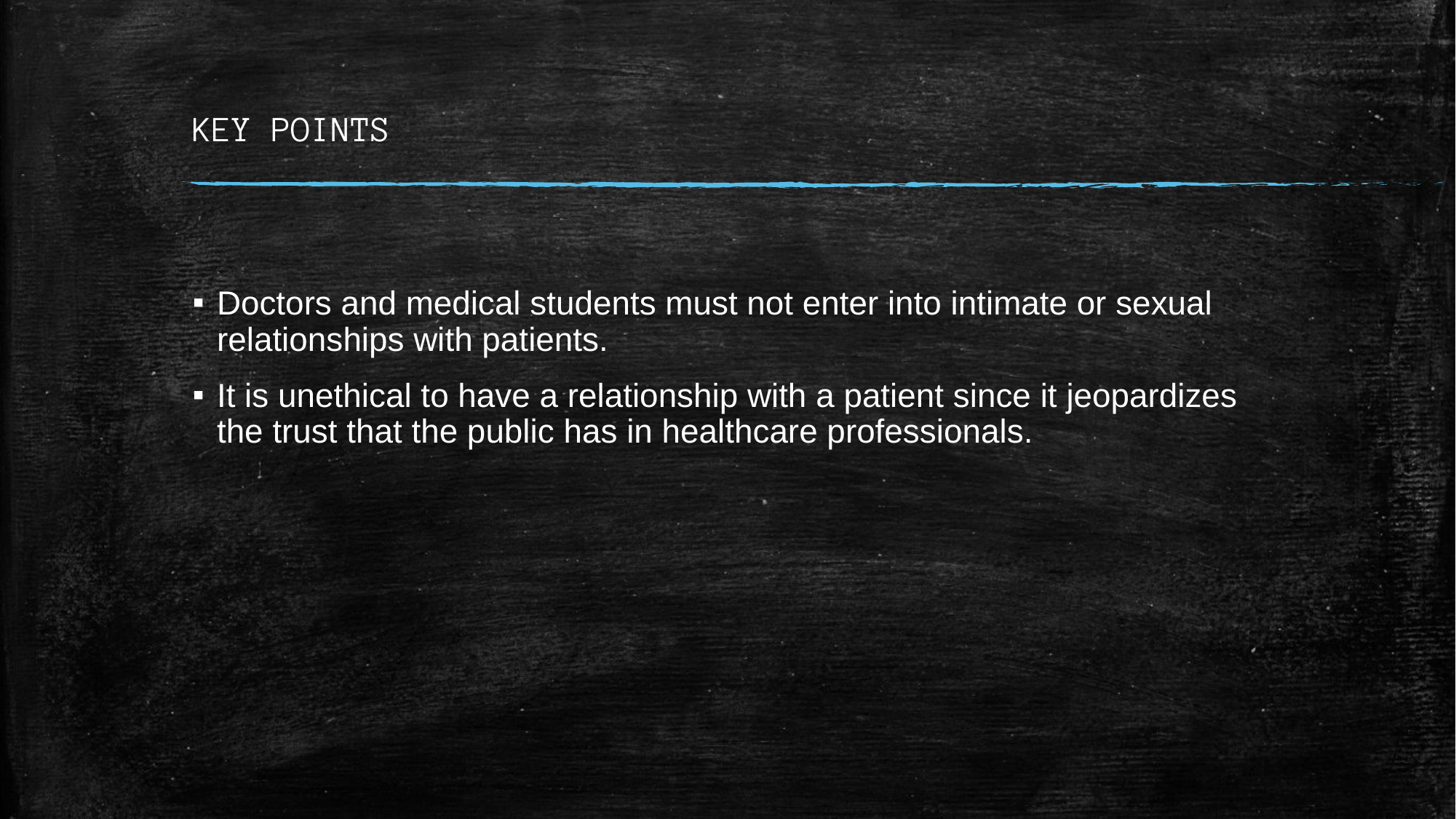

# KEY POINTS

Doctors and medical students must not enter into intimate or sexual relationships with patients.
It is unethical to have a relationship with a patient since it jeopardizes the trust that the public has in healthcare professionals.